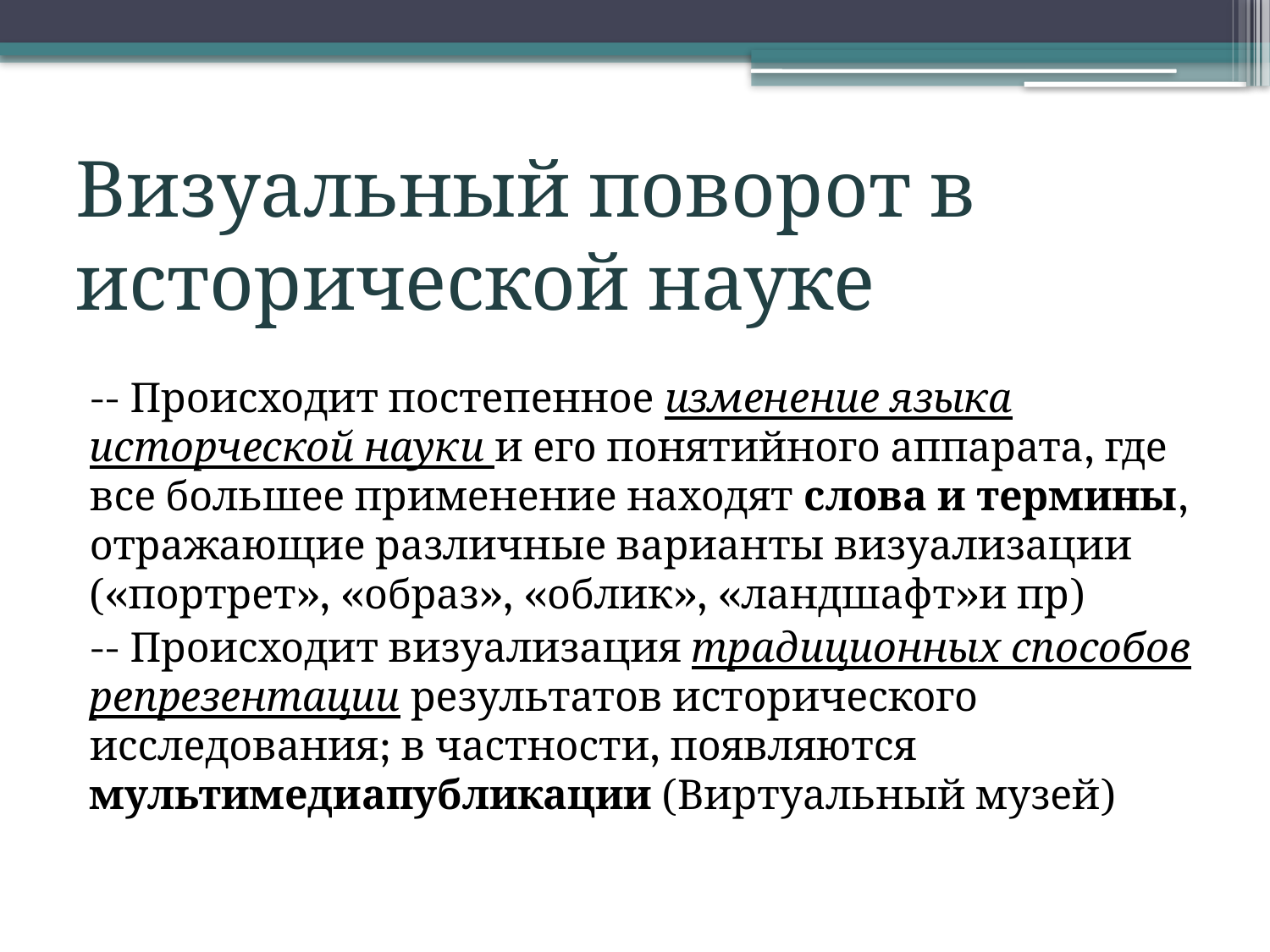

# Визуальный поворот в исторической науке

-- Происходит постепенное изменение языка исторческой науки и его понятийного аппарата, где все большее применение находят слова и термины, отражающие различные варианты визуализации («портрет», «образ», «облик», «ландшафт»и пр)
-- Происходит визуализация традиционных способов репрезентации результатов исторического исследования; в частности, появляются мультимедиапубликации (Виртуальный музей)